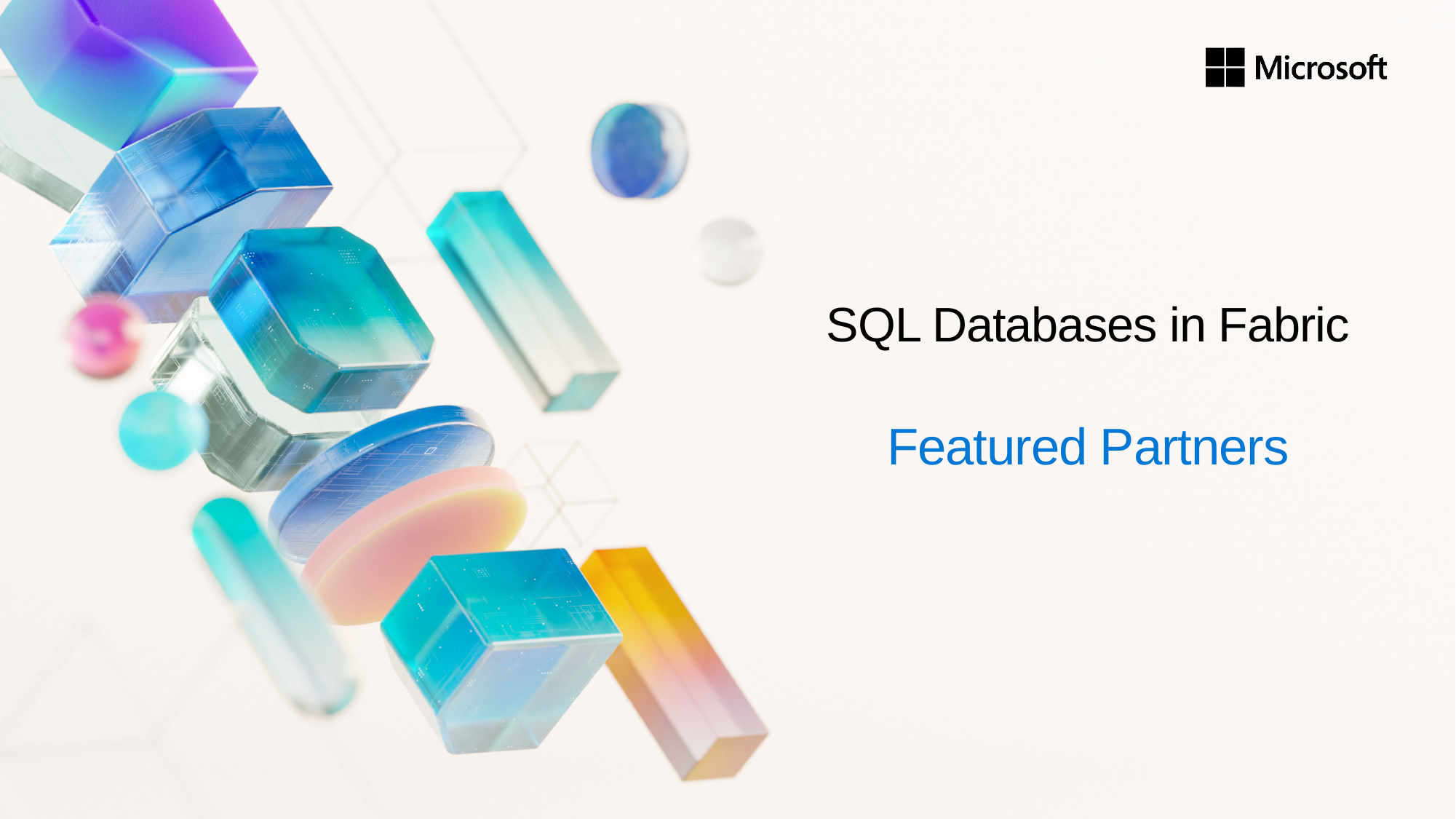

# SQL Databases in Fabric Featured Partners